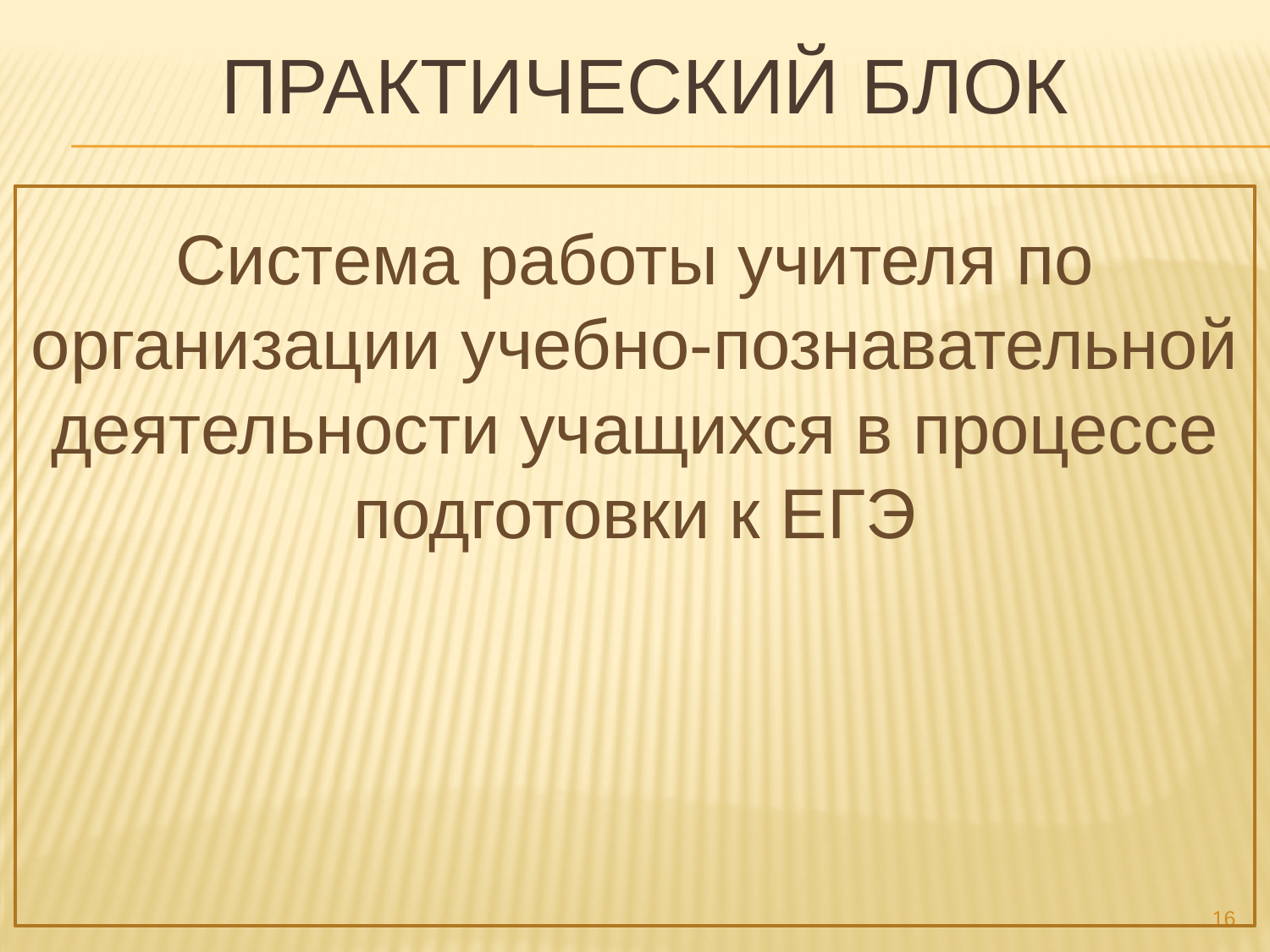

# Практический блок

Система работы учителя по организации учебно-познавательной деятельности учащихся в процессе подготовки к ЕГЭ

16